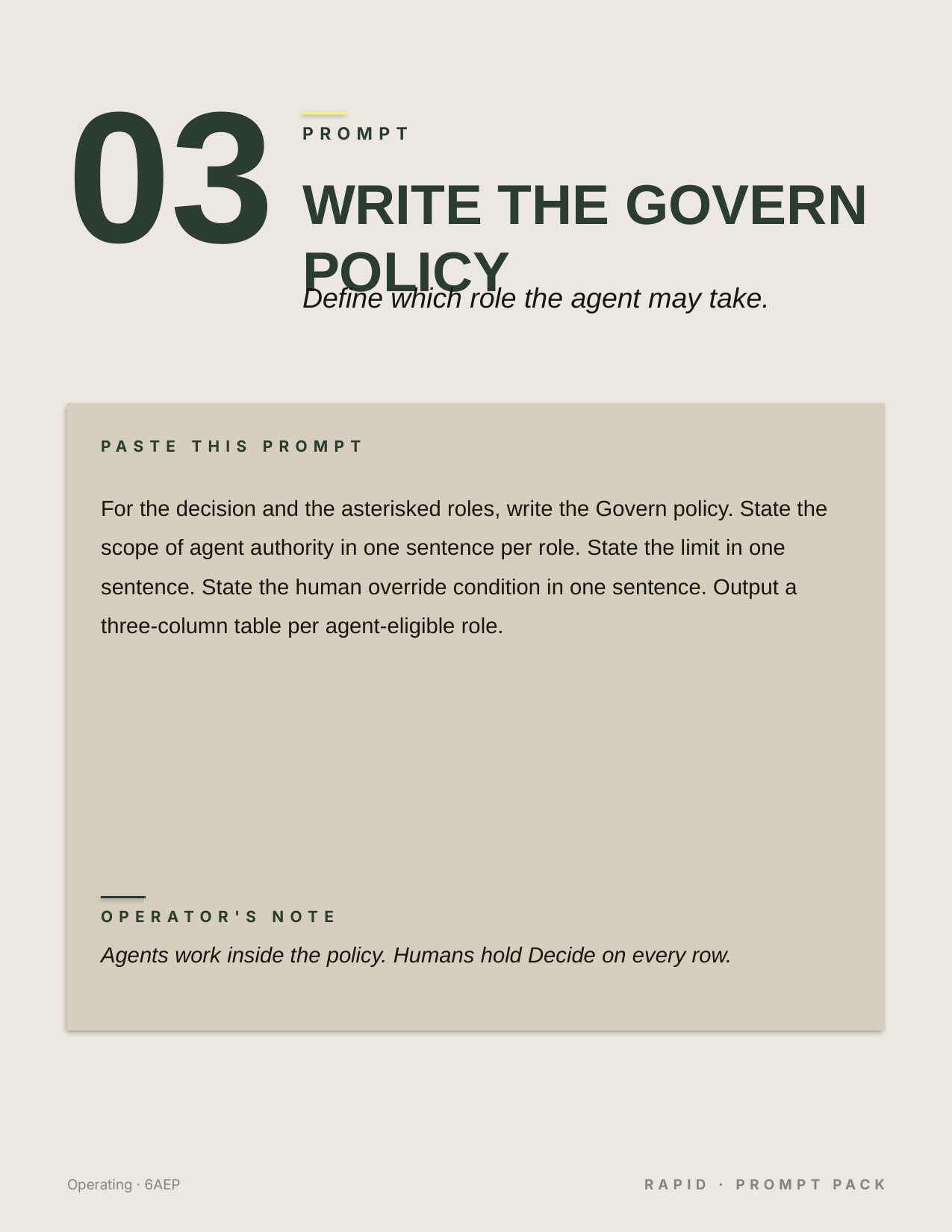

03

PROMPT
WRITE THE GOVERN POLICY
Define which role the agent may take.

PASTE THIS PROMPT
For the decision and the asterisked roles, write the Govern policy. State the scope of agent authority in one sentence per role. State the limit in one sentence. State the human override condition in one sentence. Output a three-column table per agent-eligible role.

OPERATOR'S NOTE
Agents work inside the policy. Humans hold Decide on every row.
Operating · 6AEP
RAPID · PROMPT PACK